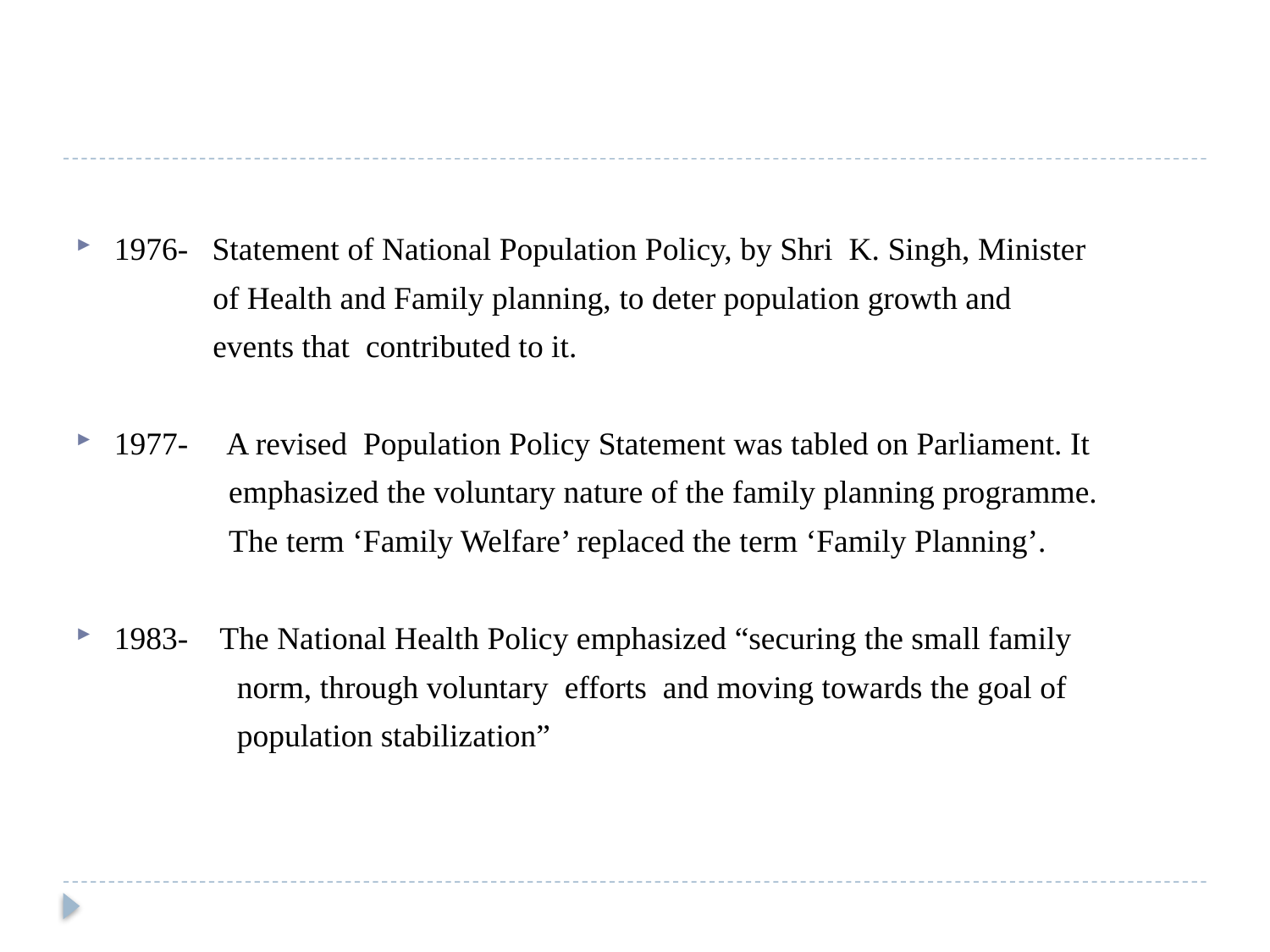

1976-   Statement of National Population Policy, by Shri  K. Singh, Minister
                 of Health and Family planning, to deter population growth and
                 events that  contributed to it.

1977-     A revised  Population Policy Statement was tabled on Parliament. It
                   emphasized the voluntary nature of the family planning programme.
                   The term ‘Family Welfare’ replaced the term ‘Family Planning’.

1983-    The National Health Policy emphasized “securing the small family
                    norm, through voluntary  efforts  and moving towards the goal of
                    population stabilization”